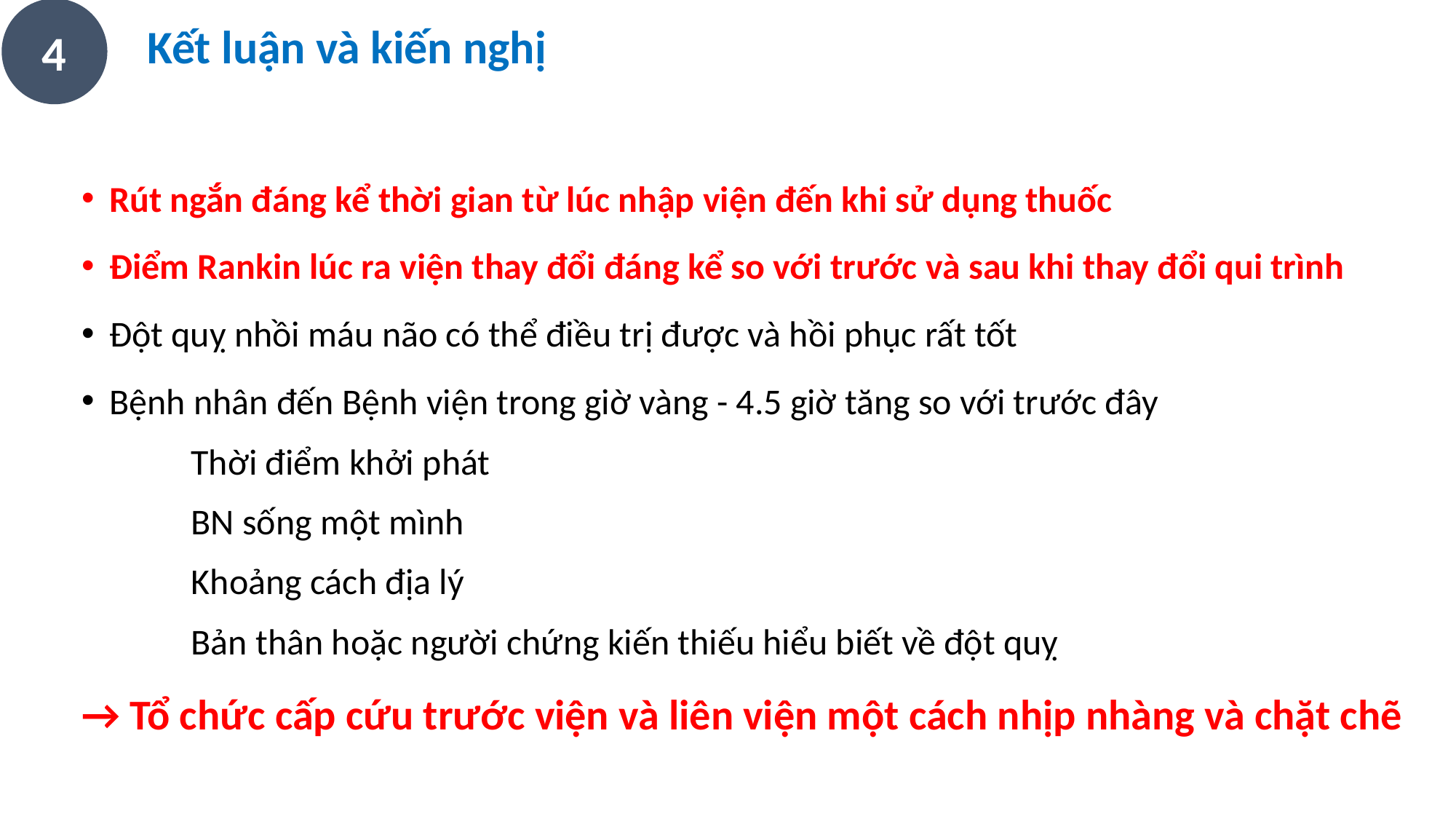

4
# Kết luận và kiến nghị
Rút ngắn đáng kể thời gian từ lúc nhập viện đến khi sử dụng thuốc
Điểm Rankin lúc ra viện thay đổi đáng kể so với trước và sau khi thay đổi qui trình
Đột quỵ nhồi máu não có thể điều trị được và hồi phục rất tốt
Bệnh nhân đến Bệnh viện trong giờ vàng - 4.5 giờ tăng so với trước đây
Thời điểm khởi phát
BN sống một mình
Khoảng cách địa lý
Bản thân hoặc người chứng kiến thiếu hiểu biết về đột quỵ
→ Tổ chức cấp cứu trước viện và liên viện một cách nhịp nhàng và chặt chẽ